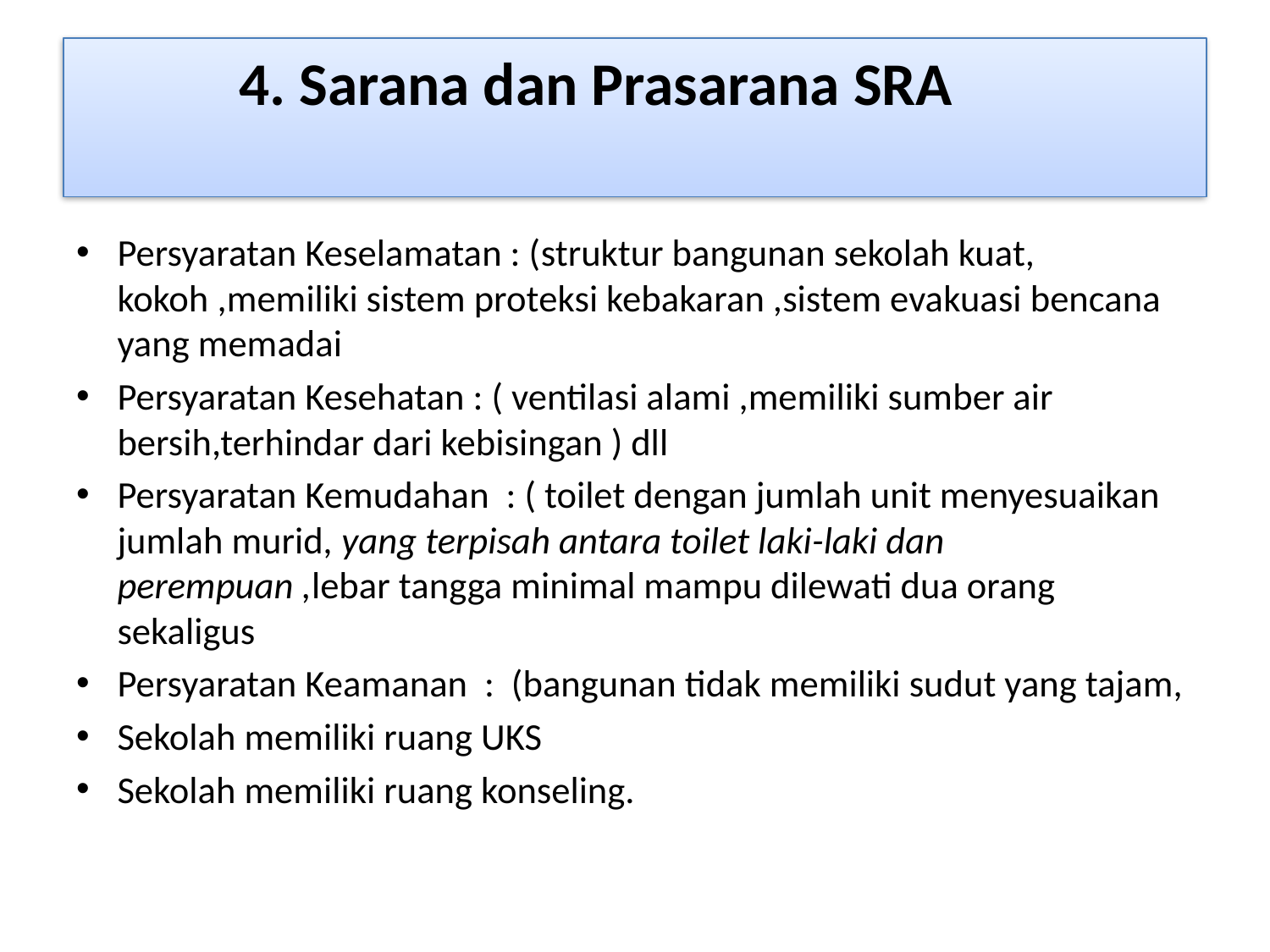

# 4. Sarana dan Prasarana SRA
Persyaratan Keselamatan : (struktur bangunan sekolah kuat, kokoh ,memiliki sistem proteksi kebakaran ,sistem evakuasi bencana yang memadai
Persyaratan Kesehatan : ( ventilasi alami ,memiliki sumber air bersih,terhindar dari kebisingan ) dll
Persyaratan Kemudahan  : ( toilet dengan jumlah unit menyesuaikan jumlah murid, yang terpisah antara toilet laki-laki dan perempuan ,lebar tangga minimal mampu dilewati dua orang sekaligus
Persyaratan Keamanan  :  (bangunan tidak memiliki sudut yang tajam,
Sekolah memiliki ruang UKS
Sekolah memiliki ruang konseling.